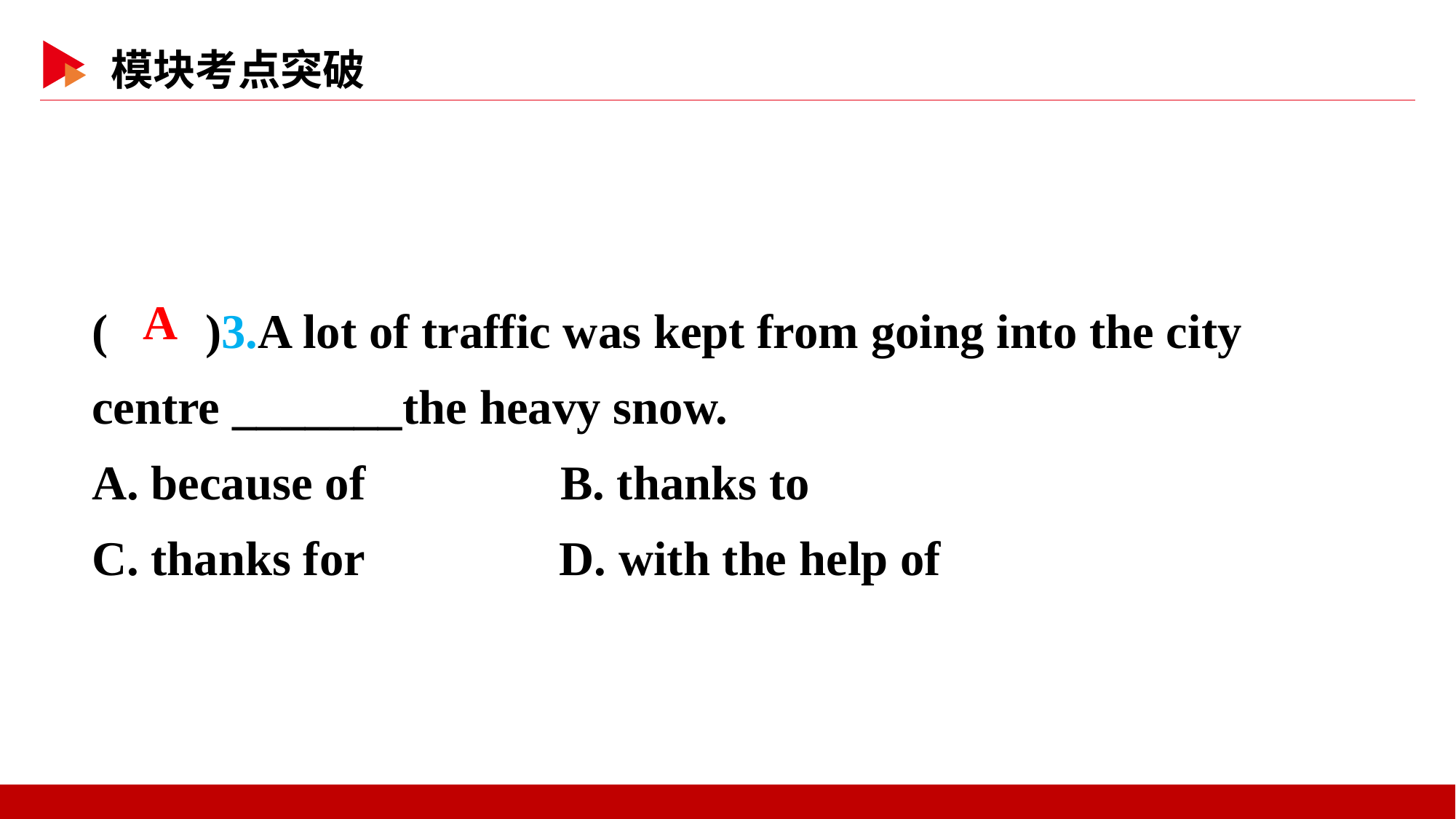

(        )3.A lot of traffic was kept from going into the city centre _______the heavy snow.
A. because of                B. thanks to
C. thanks for                D. with the help of
   A